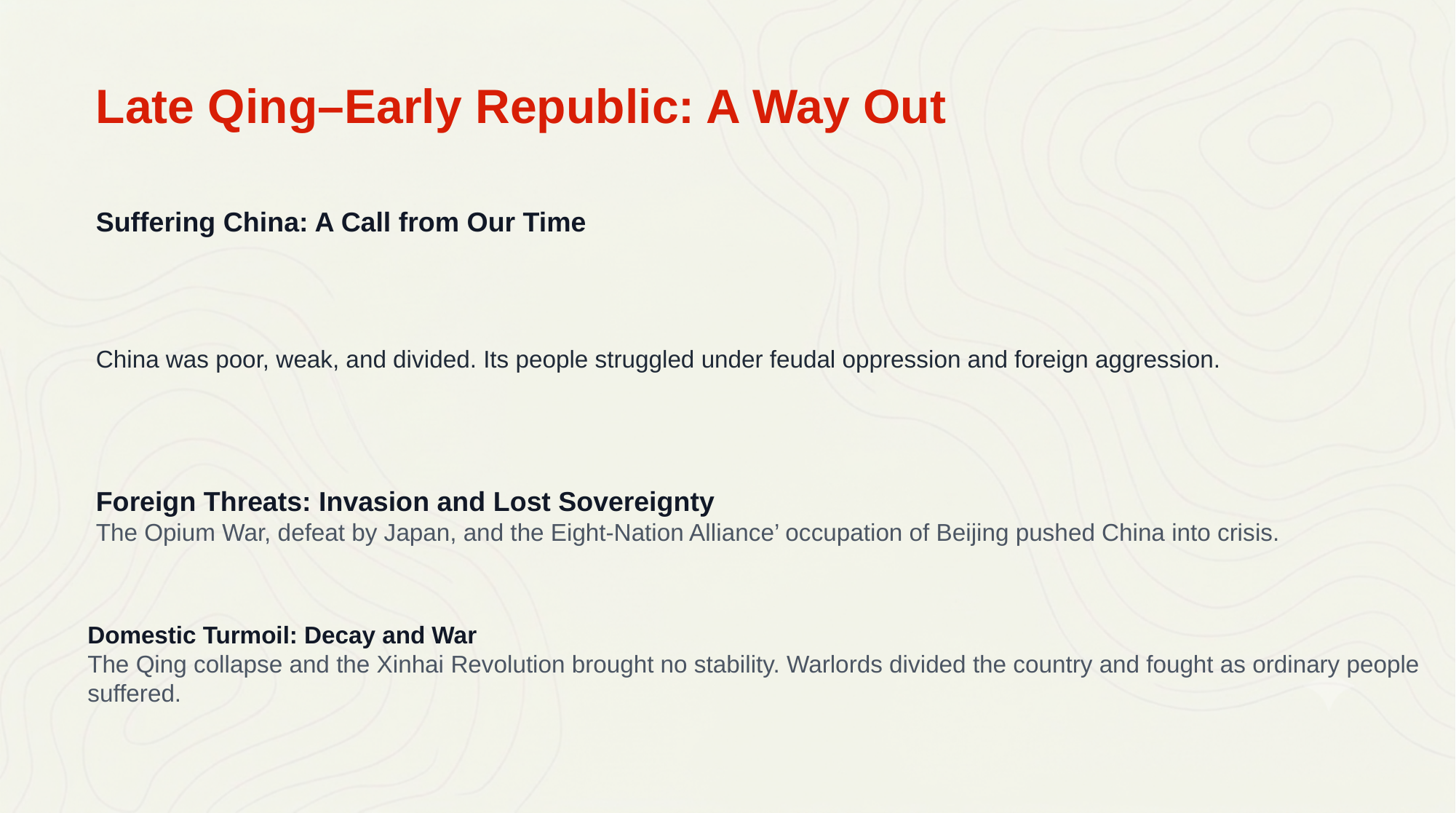

Late Qing–Early Republic: A Way Out
Suffering China: A Call from Our Time

China was poor, weak, and divided. Its people struggled under feudal oppression and foreign aggression.
Foreign Threats: Invasion and Lost Sovereignty
The Opium War, defeat by Japan, and the Eight-Nation Alliance’ occupation of Beijing pushed China into crisis.
Domestic Turmoil: Decay and War
The Qing collapse and the Xinhai Revolution brought no stability. Warlords divided the country and fought as ordinary people suffered.